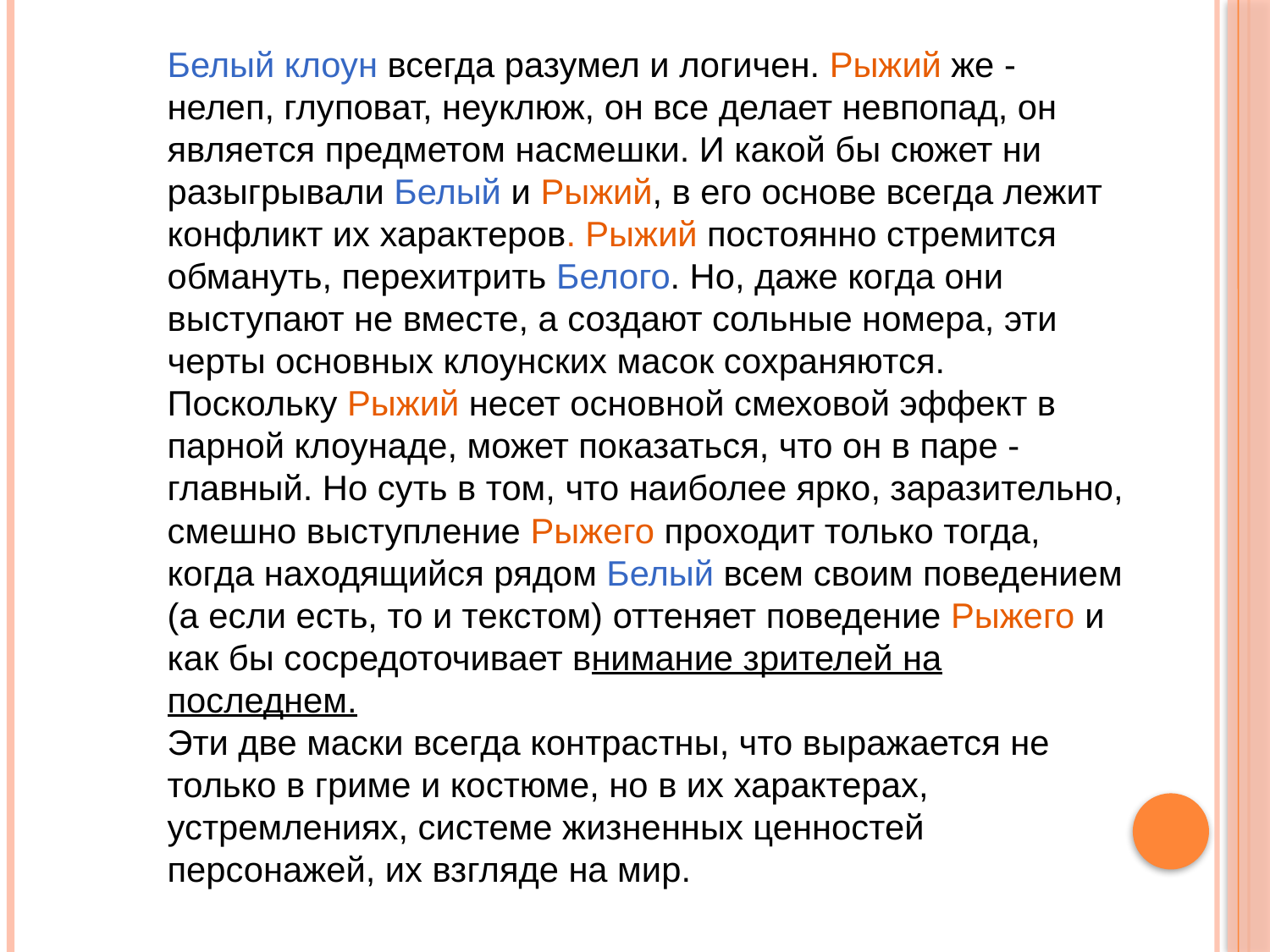

Белый клоун всегда разумел и логичен. Рыжий же - нелеп, глуповат, неуклюж, он все делает невпопад, он является предме­том насмешки. И какой бы сюжет ни разыгрывали Белый и Ры­жий, в его основе всегда лежит конфликт их характеров. Рыжий постоянно стремится обмануть, перехитрить Белого. Но, даже когда они выступают не вместе, а создают сольные номера, эти черты основных клоунских масок сохраняются.
Поскольку Рыжий несет основной смеховой эффект в парной кло­унаде, может показаться, что он в паре - главный. Но суть в том, что наиболее ярко, заразительно, смешно выступление Рыжего проходит только тогда, когда находящийся рядом Белый всем сво­им поведением (а если есть, то и текстом) оттеняет поведение Ры­жего и как бы сосредоточивает внимание зрителей на последнем.
Эти две маски всегда контрастны, что выражается не только в гриме и костюме, но в их характерах, устремлениях, системе жизненных ценностей персонажей, их взгляде на мир.